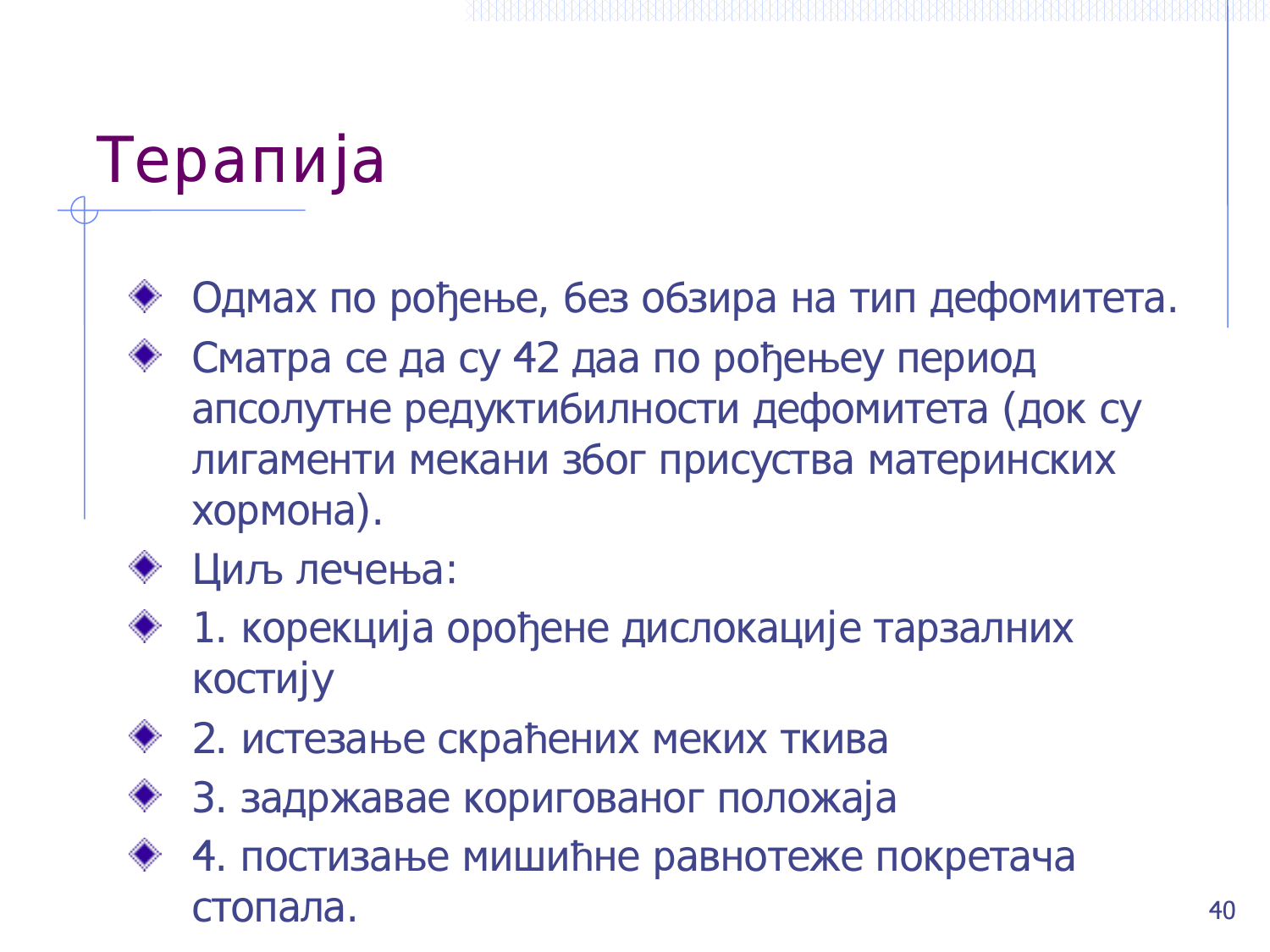

# Терапија
Одмах по рођење, без обзира на тип дефомитета.
Сматра се да су 42 даа по рођењеу период апсолутне редуктибилности дефомитета (док су лигаменти мекани због присуства материнских хормона).
Циљ лечења:
1. корекција орођене дислокације тарзалних костију
2. истезање скраћених меких ткива
3. задржавае коригованог положаја
4. постизање мишићне равнотеже покретача стопала.
40